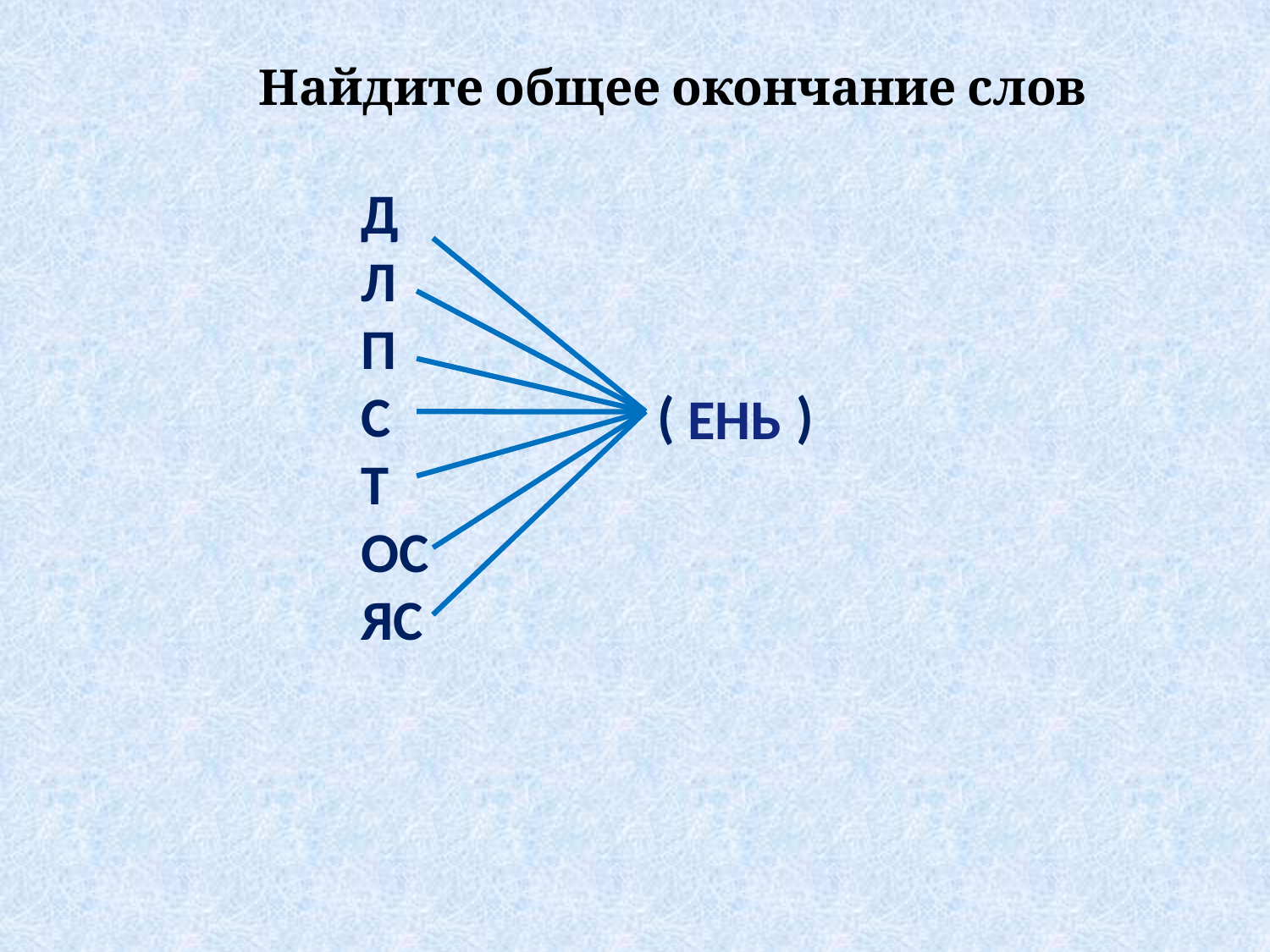

Найдите общее окончание слов
    Д
Л
П
С                     (  . . .  )
Т
ОС
ЯС

ЕНЬ